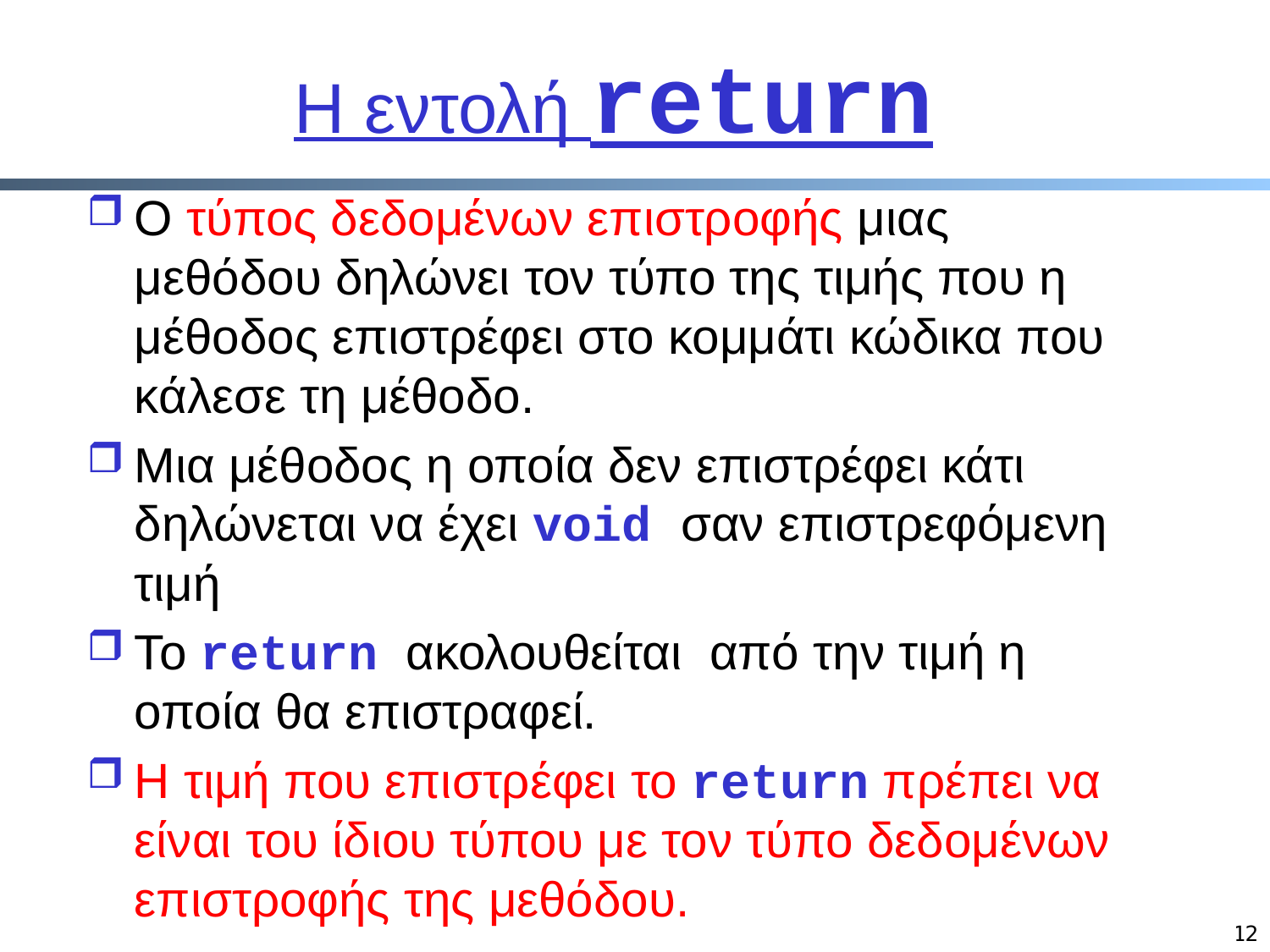

# Η εντολή return
Ο τύπος δεδομένων επιστροφής μιας μεθόδου δηλώνει τον τύπο της τιμής που η μέθοδος επιστρέφει στο κομμάτι κώδικα που κάλεσε τη μέθοδο.
Μια μέθοδος η οποία δεν επιστρέφει κάτι δηλώνεται να έχει void σαν επιστρεφόμενη τιμή
Το return  ακολουθείται  από την τιμή η οποία θα επιστραφεί.
Η τιμή που επιστρέφει το return πρέπει να είναι του ίδιου τύπου με τον τύπο δεδομένων επιστροφής της μεθόδου.
12